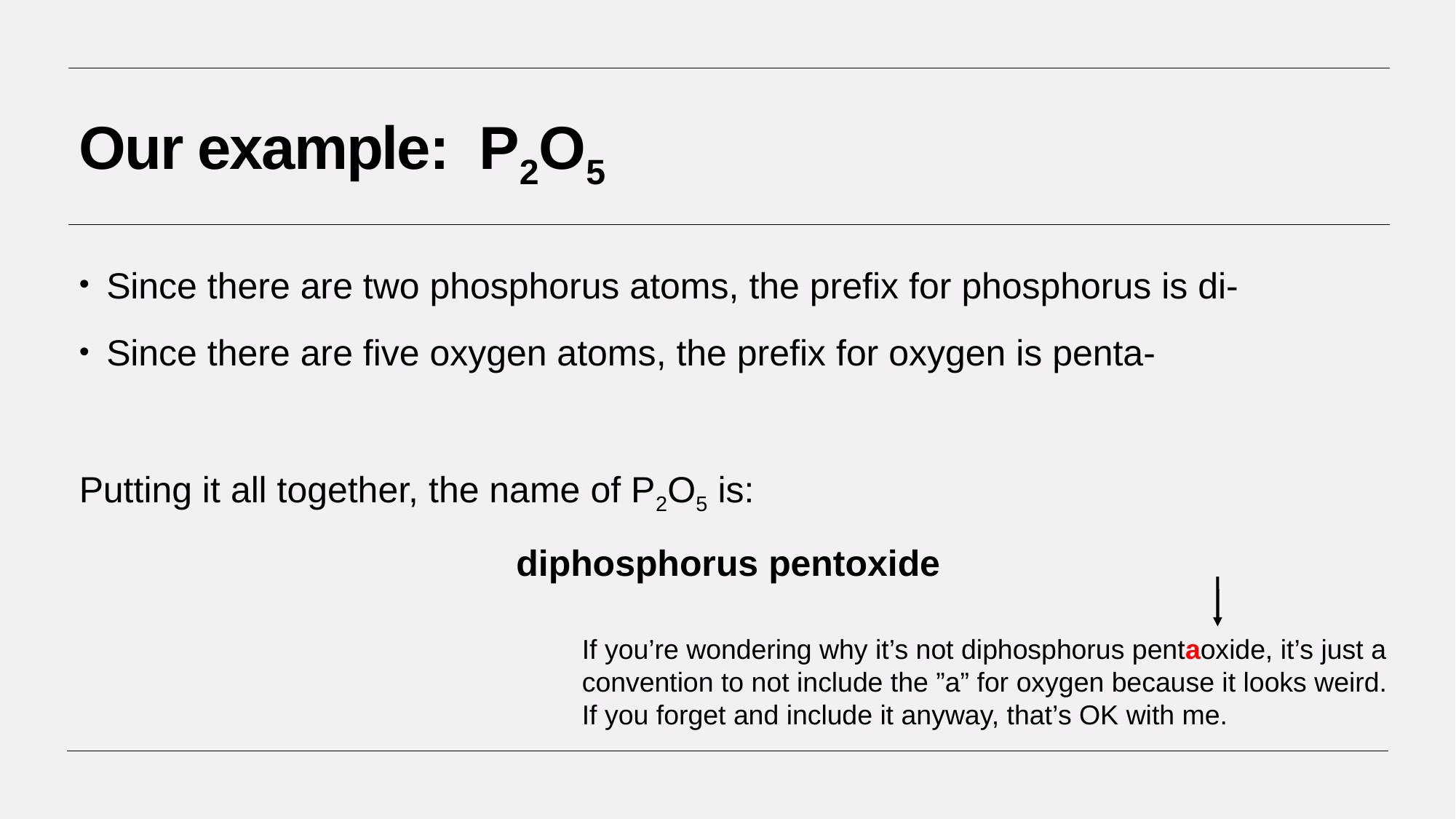

# Our example:  P2O5
Since there are two phosphorus atoms, the prefix for phosphorus is di-
Since there are five oxygen atoms, the prefix for oxygen is penta-

Putting it all together, the name of P2O5 is:
diphosphorus pentoxide
If you’re wondering why it’s not diphosphorus pentaoxide, it’s just a convention to not include the ”a” for oxygen because it looks weird.  If you forget and include it anyway, that’s OK with me.